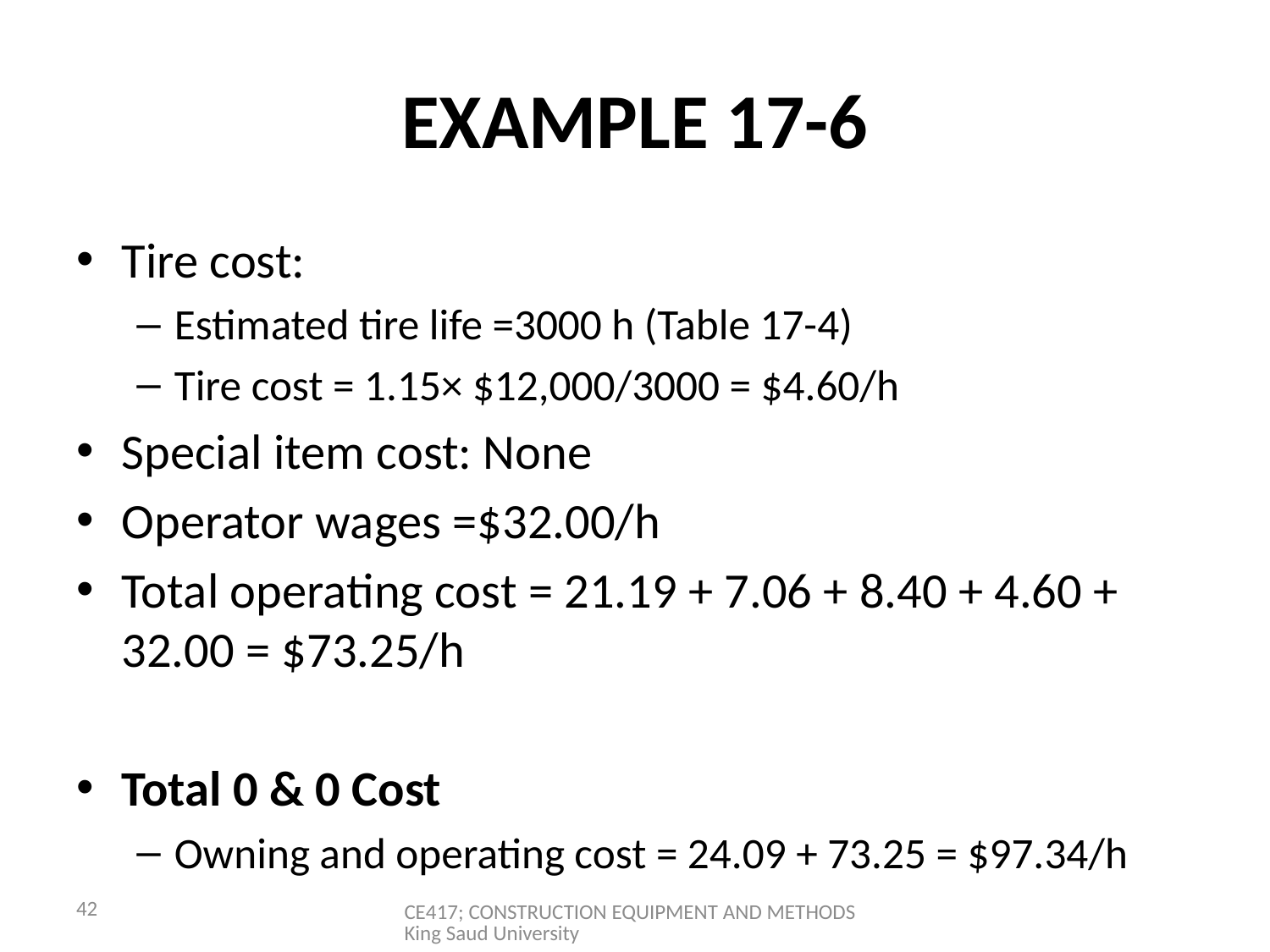

# EXAMPLE 17-6
Tire cost:
Estimated tire life =3000 h (Table 17-4)
Tire cost = 1.15× $12,000/3000 = $4.60/h
Special item cost: None
Operator wages =$32.00/h
Total operating cost = 21.19 + 7.06 + 8.40 + 4.60 + 32.00 = $73.25/h

Total 0 & 0 Cost
Owning and operating cost = 24.09 + 73.25 = $97.34/h
42
CE417; CONSTRUCTION EQUIPMENT AND METHODS King Saud University